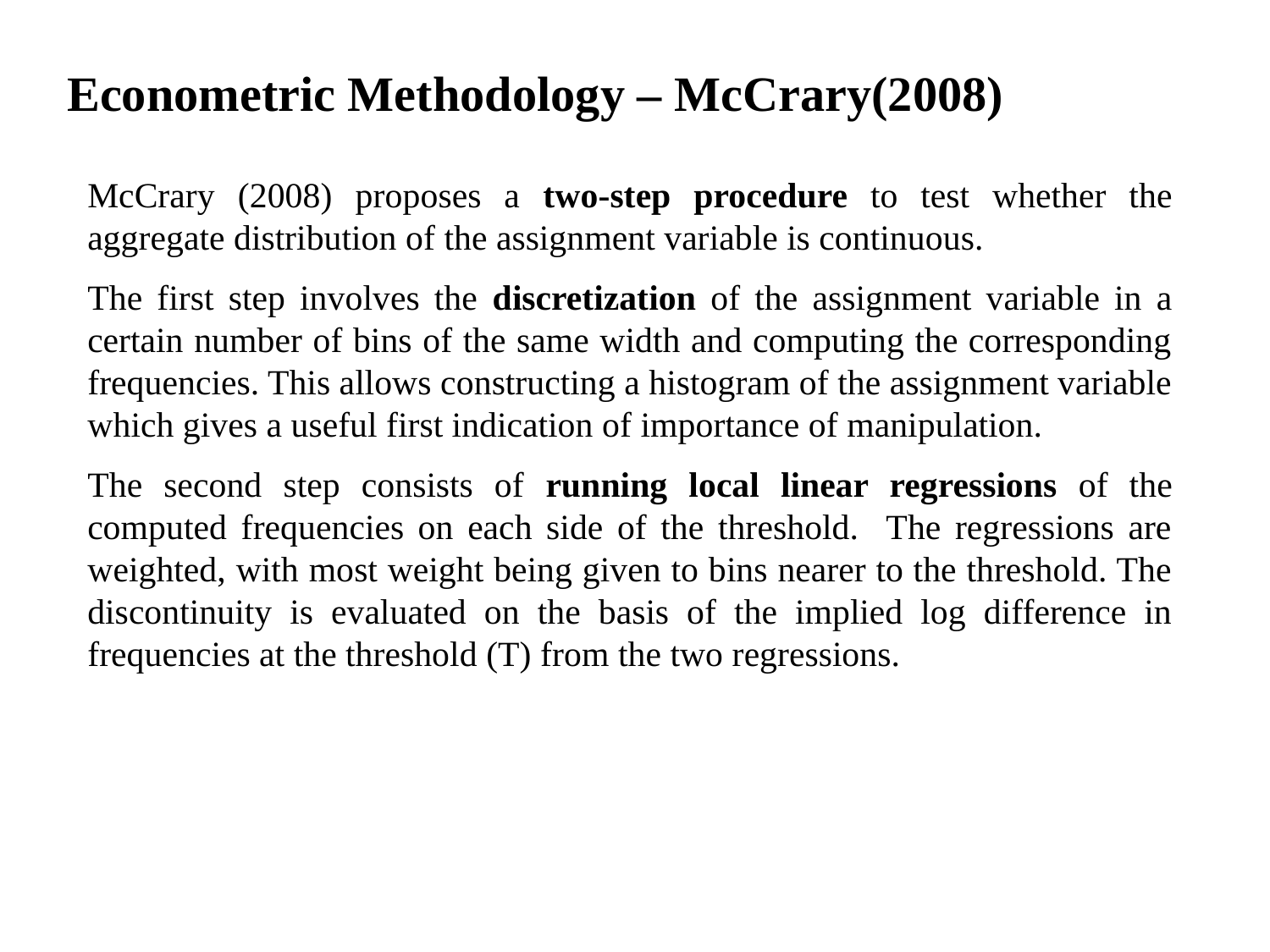

Econometric Methodology – McCrary(2008)
McCrary (2008) proposes a two-step procedure to test whether the aggregate distribution of the assignment variable is continuous.
The first step involves the discretization of the assignment variable in a certain number of bins of the same width and computing the corresponding frequencies. This allows constructing a histogram of the assignment variable which gives a useful first indication of importance of manipulation.
The second step consists of running local linear regressions of the computed frequencies on each side of the threshold.  The regressions are weighted, with most weight being given to bins nearer to the threshold. The discontinuity is evaluated on the basis of the implied log difference in frequencies at the threshold (T) from the two regressions.